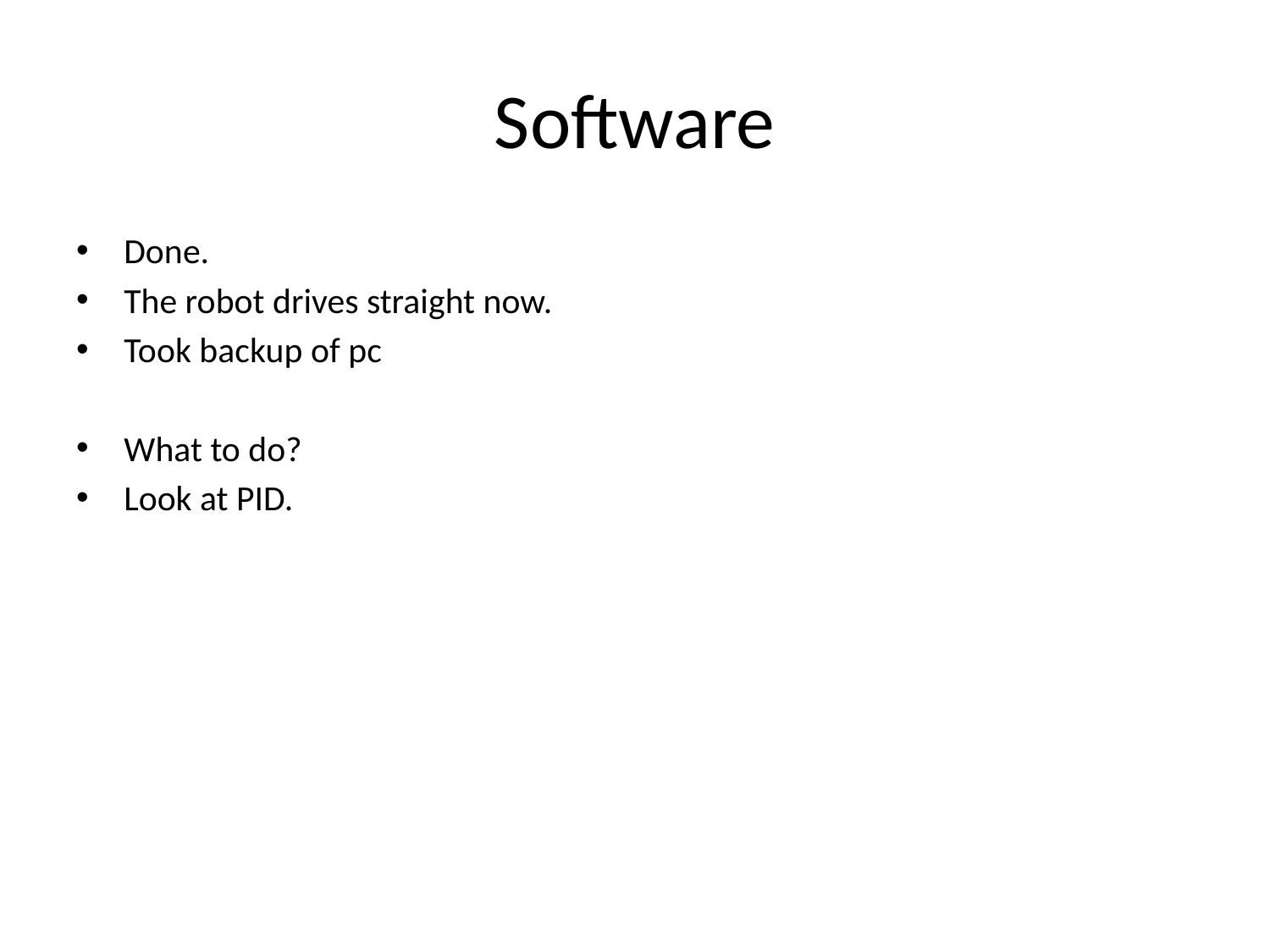

# Software
Done.
The robot drives straight now.
Took backup of pc

What to do?
Look at PID.